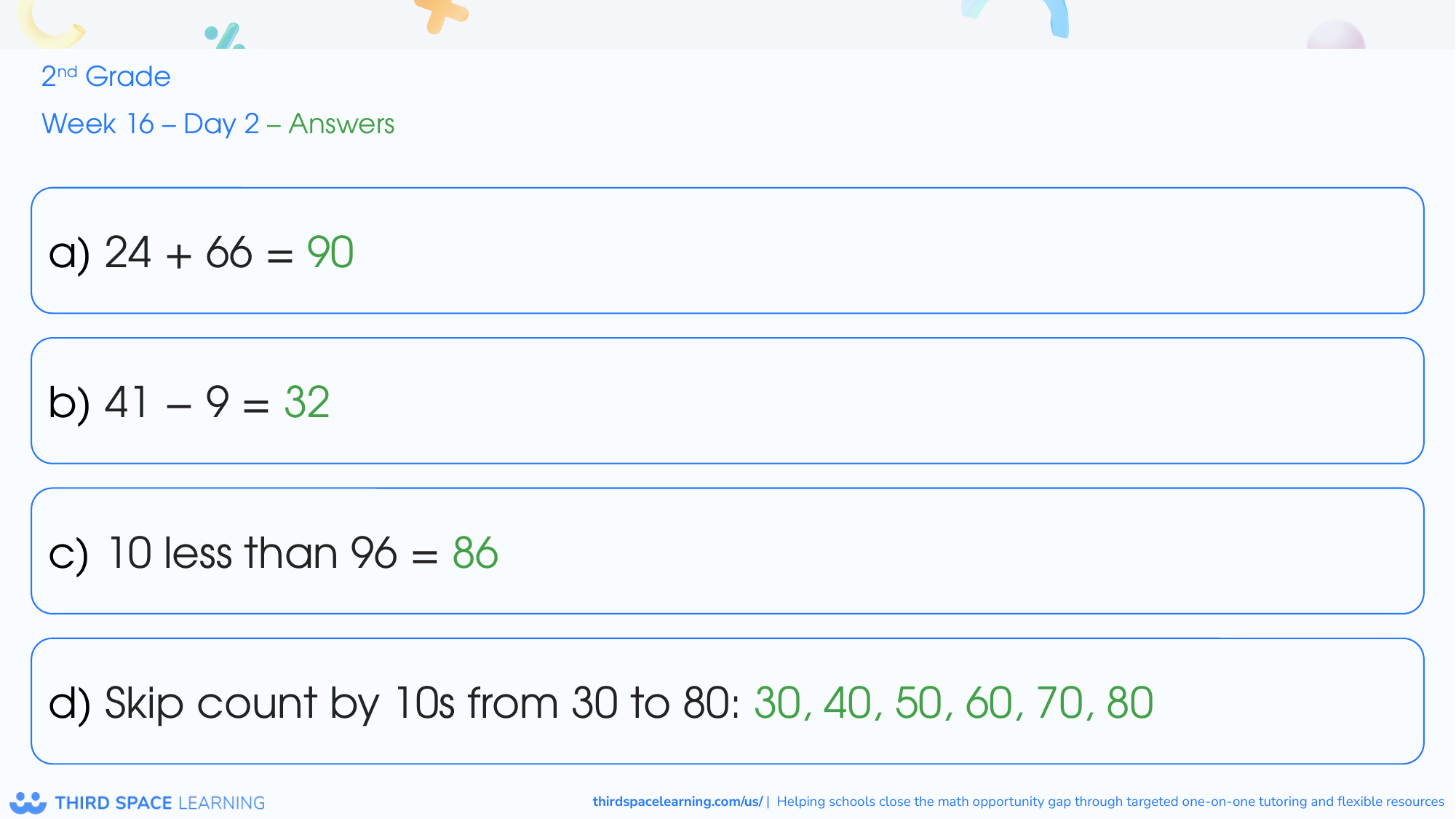

2nd Grade
Week 16 – Day 2 – Answers
24 + 66 = 90
41 − 9 = 32
10 less than 96 = 86
Skip count by 10s from 30 to 80: 30, 40, 50, 60, 70, 80